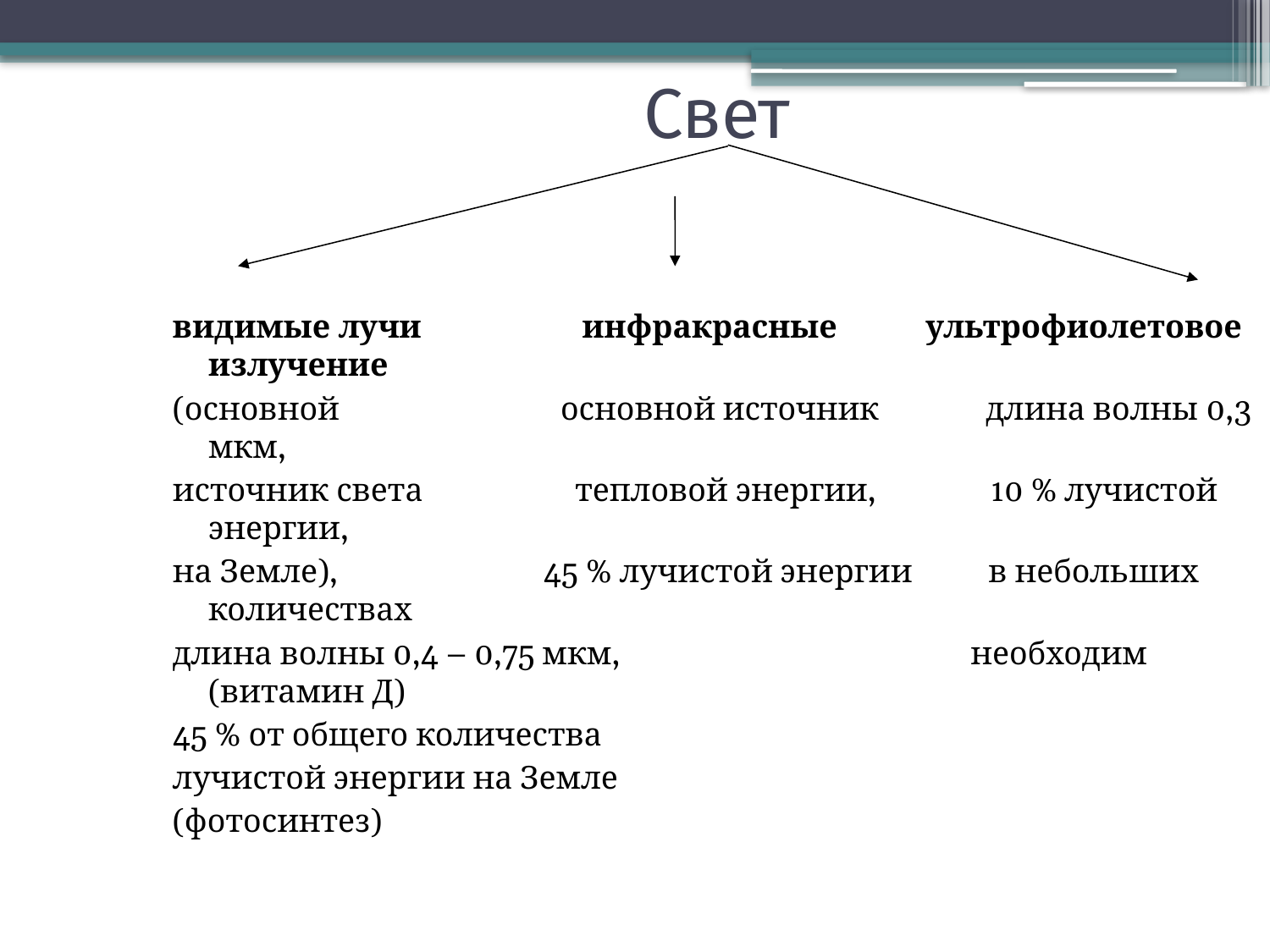

# Свет

видимые лучи                    инфракрасные           ультрофиолетовое излучение
(основной                             основной источник              длина волны 0,3 мкм,
источник света                    тепловой энергии,               10 % лучистой энергии,
на Земле),                           45 % лучистой энергии          в небольших количествах
длина волны 0,4 – 0,75 мкм,                                              необходим (витамин Д)
45 % от общего количества
лучистой энергии на Земле
(фотосинтез)